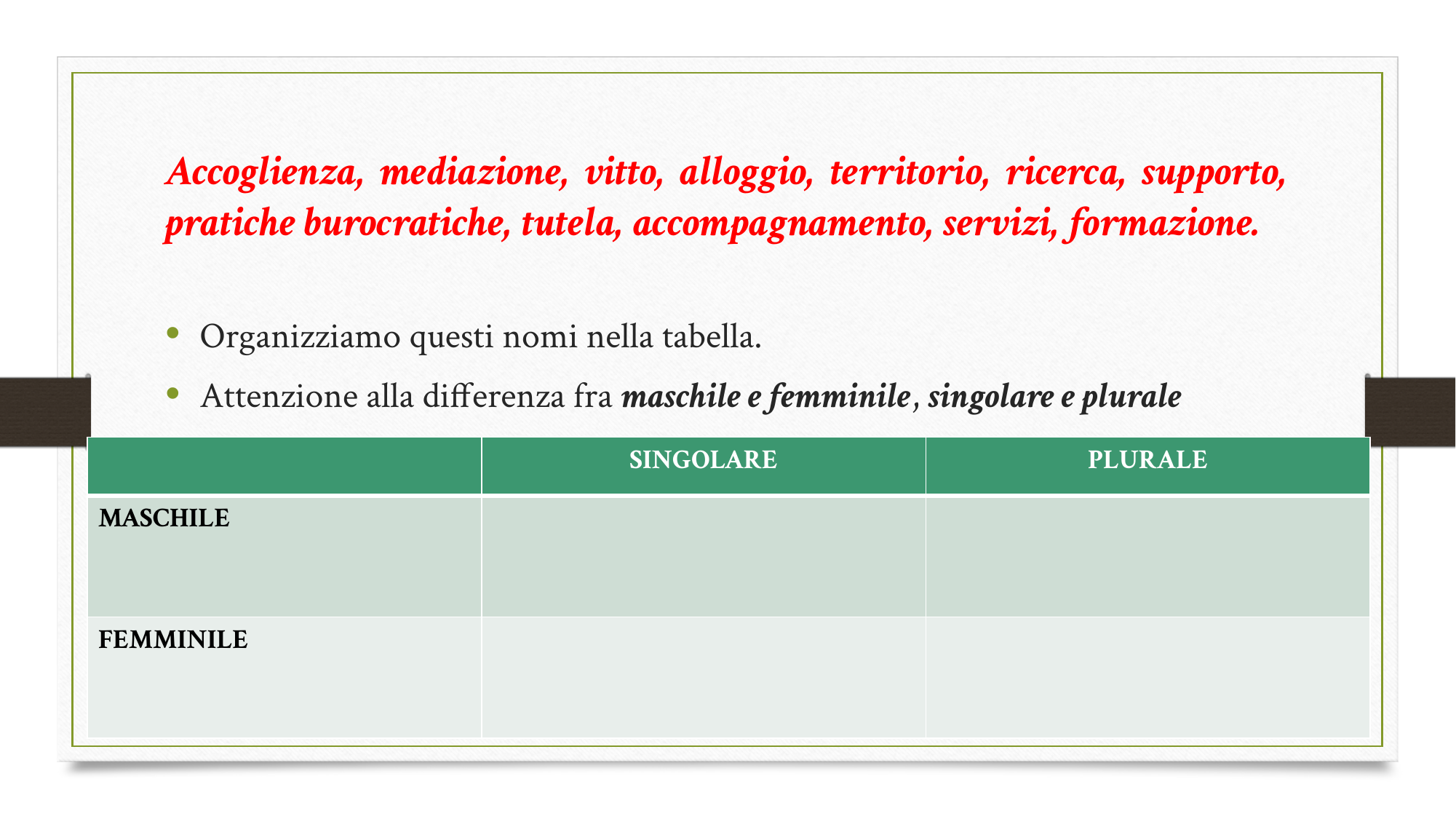

# Accoglienza, mediazione, vitto, alloggio, territorio, ricerca, supporto, pratiche burocratiche, tutela, accompagnamento, servizi, formazione.
Organizziamo questi nomi nella tabella.
Attenzione alla differenza fra maschile e femminile, singolare e plurale

|  | SINGOLARE | PLURALE |
| --- | --- | --- |
| MASCHILE |  |  |
| FEMMINILE |  |  |